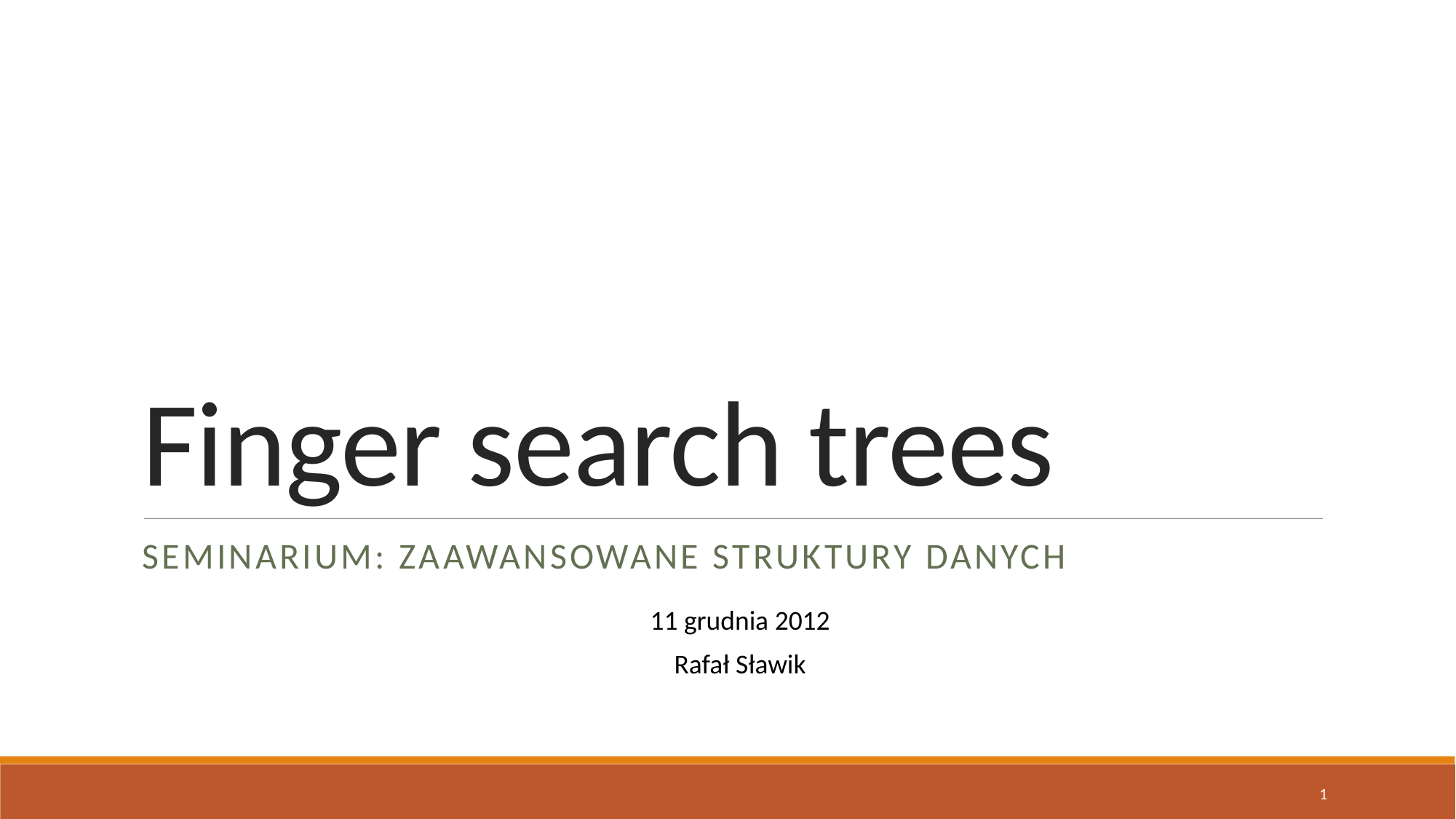

# Finger search trees
Seminarium: ZAAWANSOWANE struktury danych
11 grudnia 2012
Rafał Sławik
1